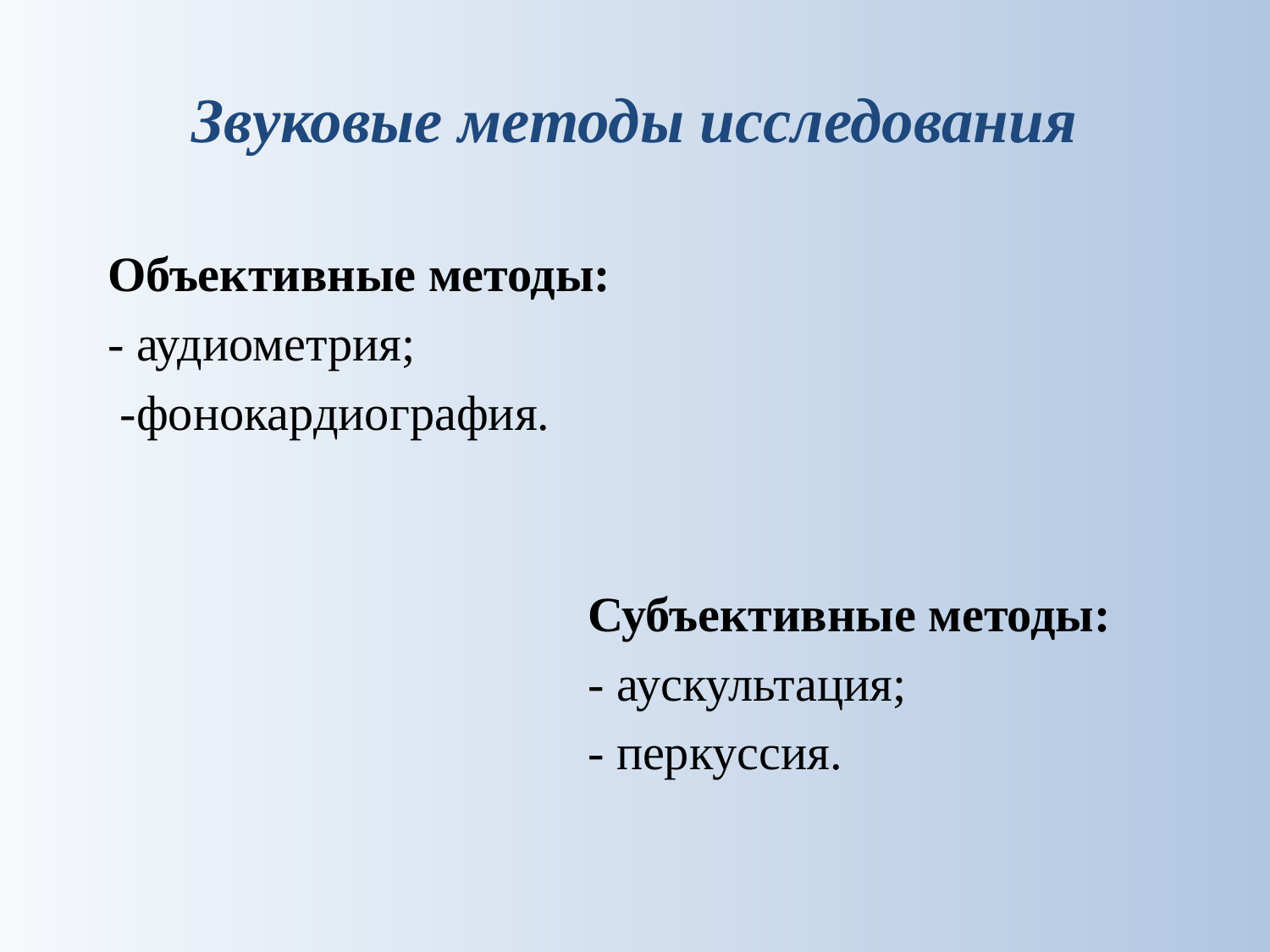

# Звуковые методы исследования
Объективные методы:
- аудиометрия;
 -фонокардиография.
Субъективные методы:
- аускультация;
- перкуссия.